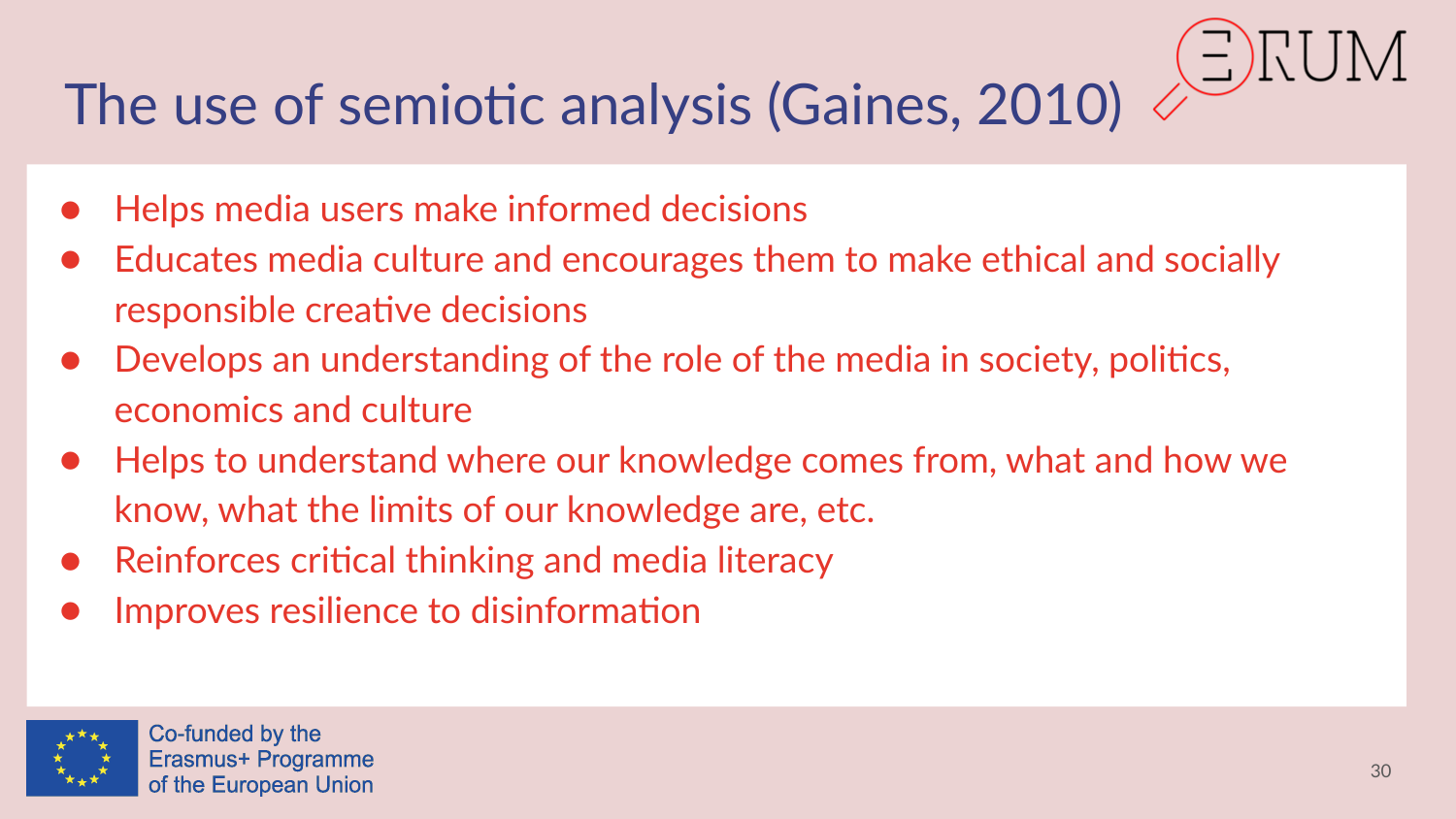

# The use of semiotic analysis (Gaines, 2010)
Helps media users make informed decisions
Educates media culture and encourages them to make ethical and socially responsible creative decisions
Develops an understanding of the role of the media in society, politics, economics and culture
Helps to understand where our knowledge comes from, what and how we know, what the limits of our knowledge are, etc.
Reinforces critical thinking and media literacy
Improves resilience to disinformation
30